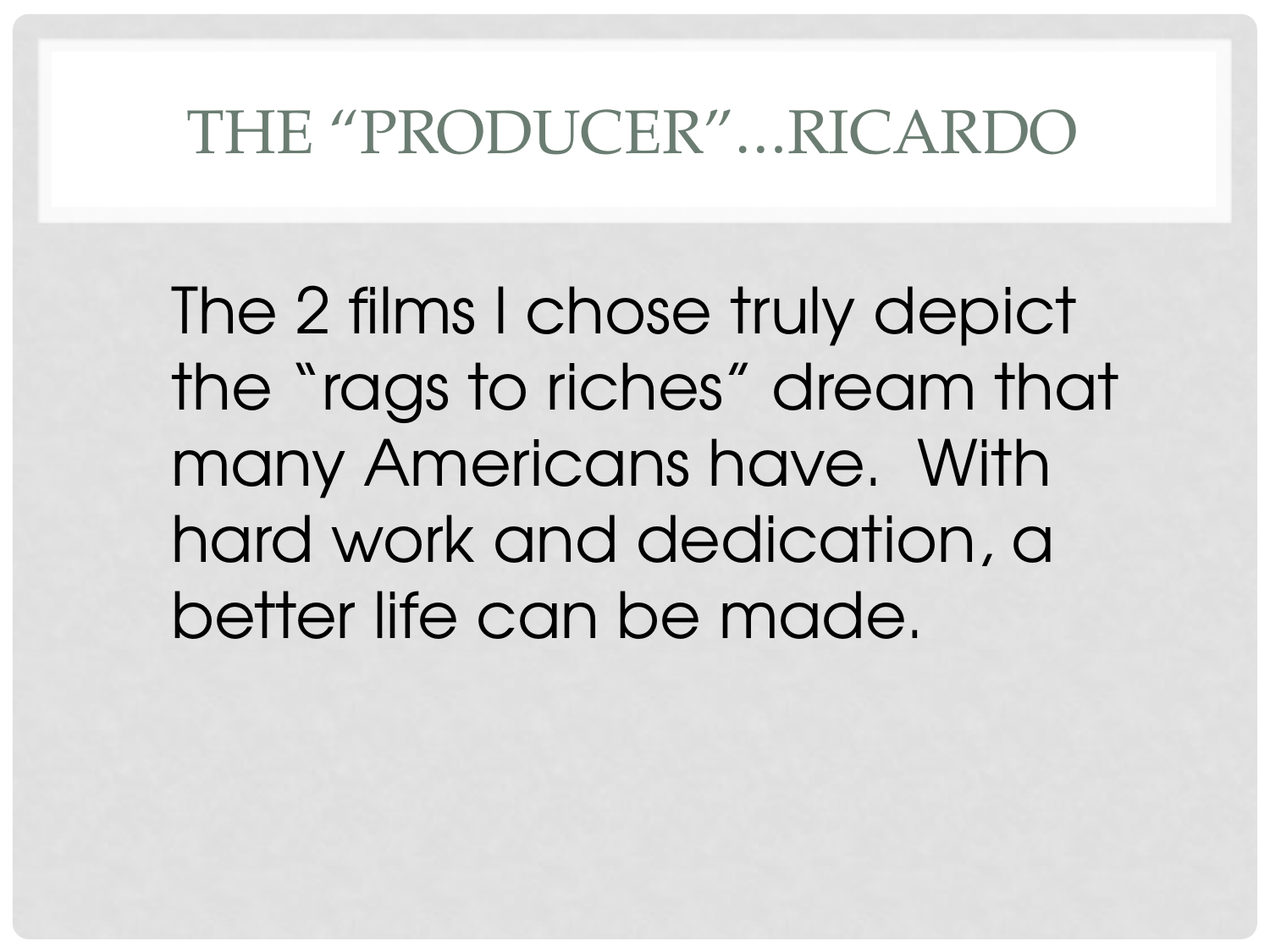

# The “Producer”…Ricardo
The 2 films I chose truly depict the “rags to riches” dream that many Americans have.  With hard work and dedication, a better life can be made.